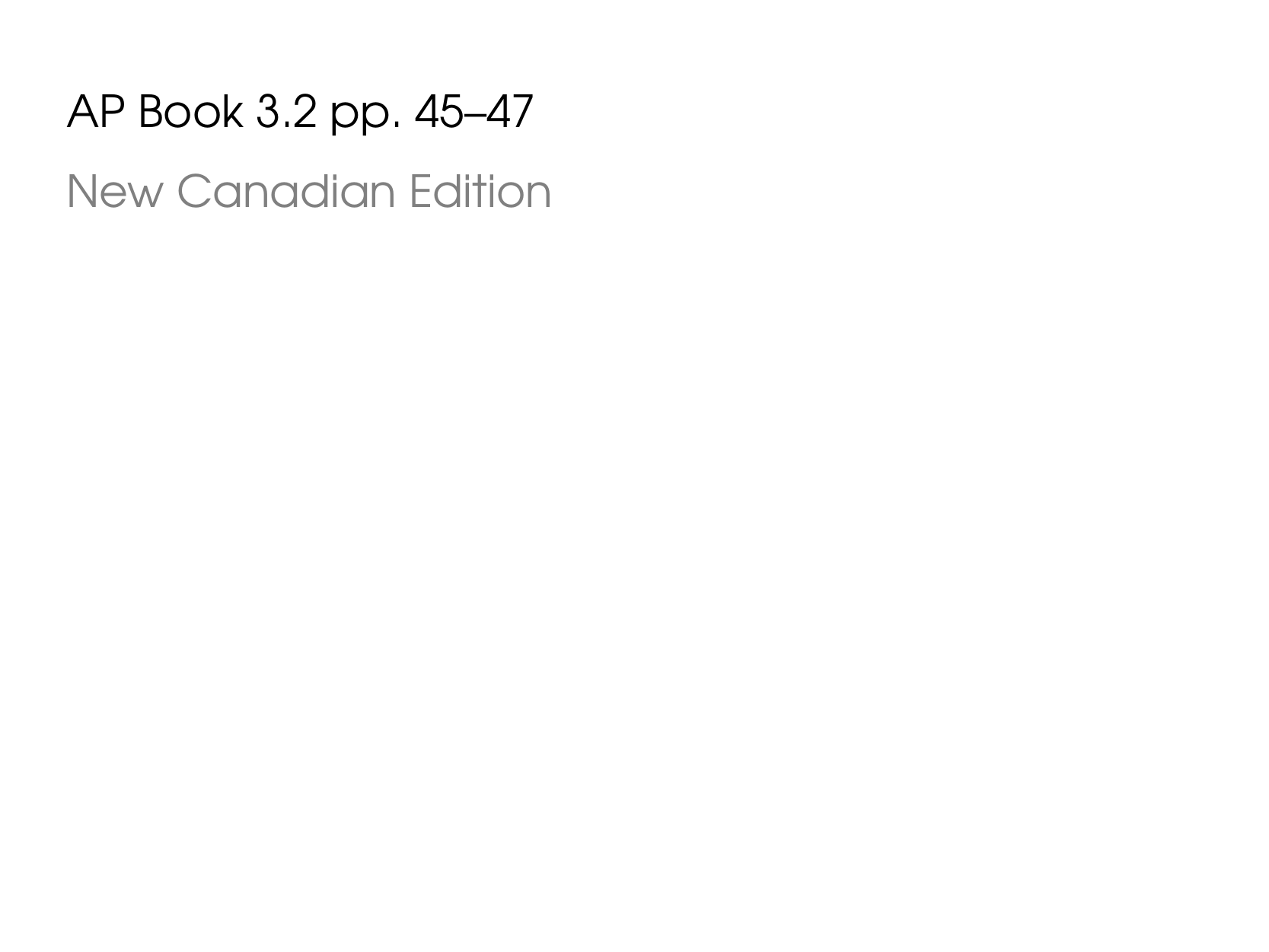

AP Book 3.2 pp. 45–47
New Canadian Edition